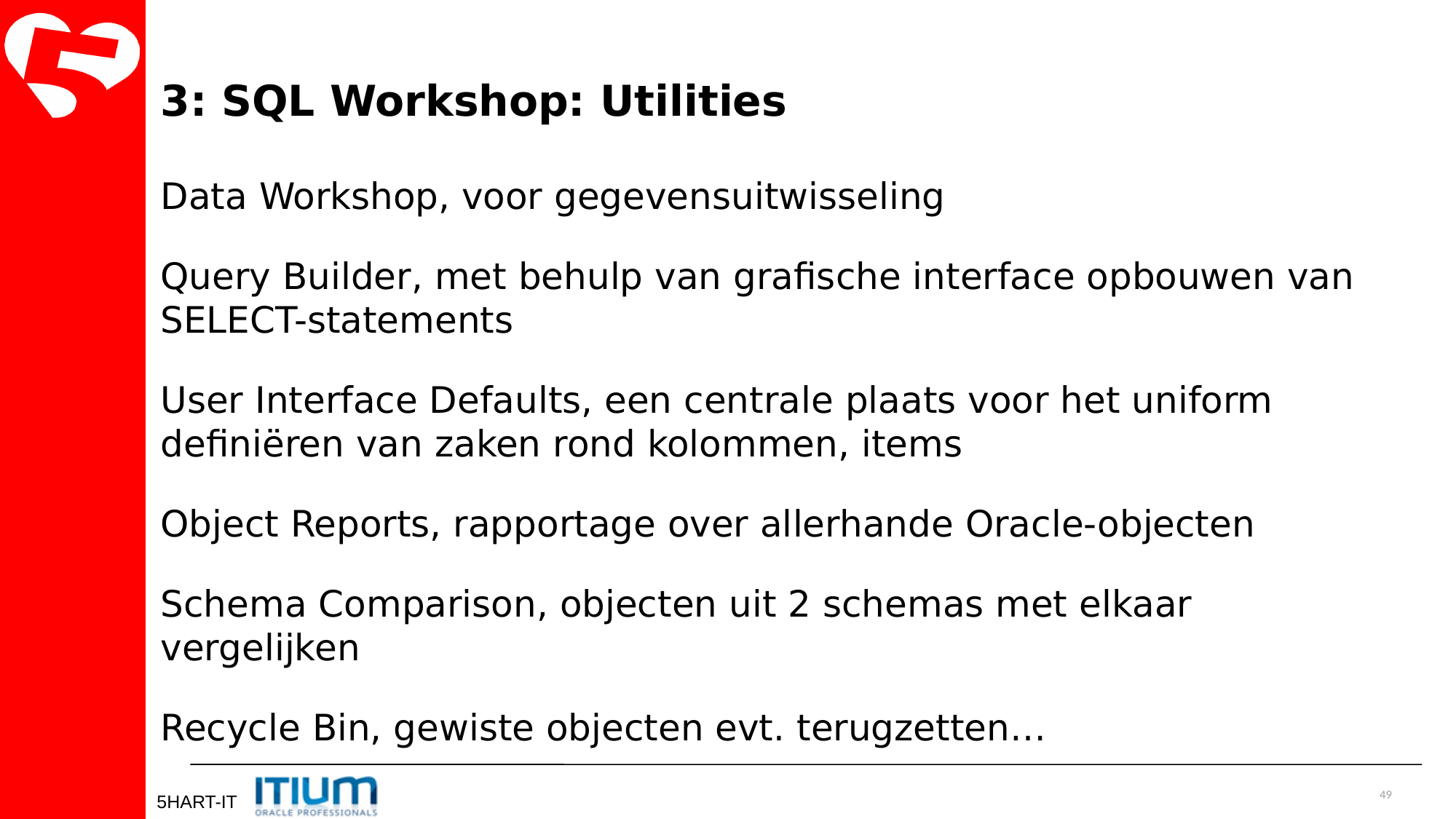

3: SQL Workshop: Utilities
Data Workshop, voor gegevensuitwisseling
Query Builder, met behulp van grafische interface opbouwen van SELECT-statements
User Interface Defaults, een centrale plaats voor het uniform definiëren van zaken rond kolommen, items
Object Reports, rapportage over allerhande Oracle-objecten
Schema Comparison, objecten uit 2 schemas met elkaar vergelijken
Recycle Bin, gewiste objecten evt. terugzetten…
49